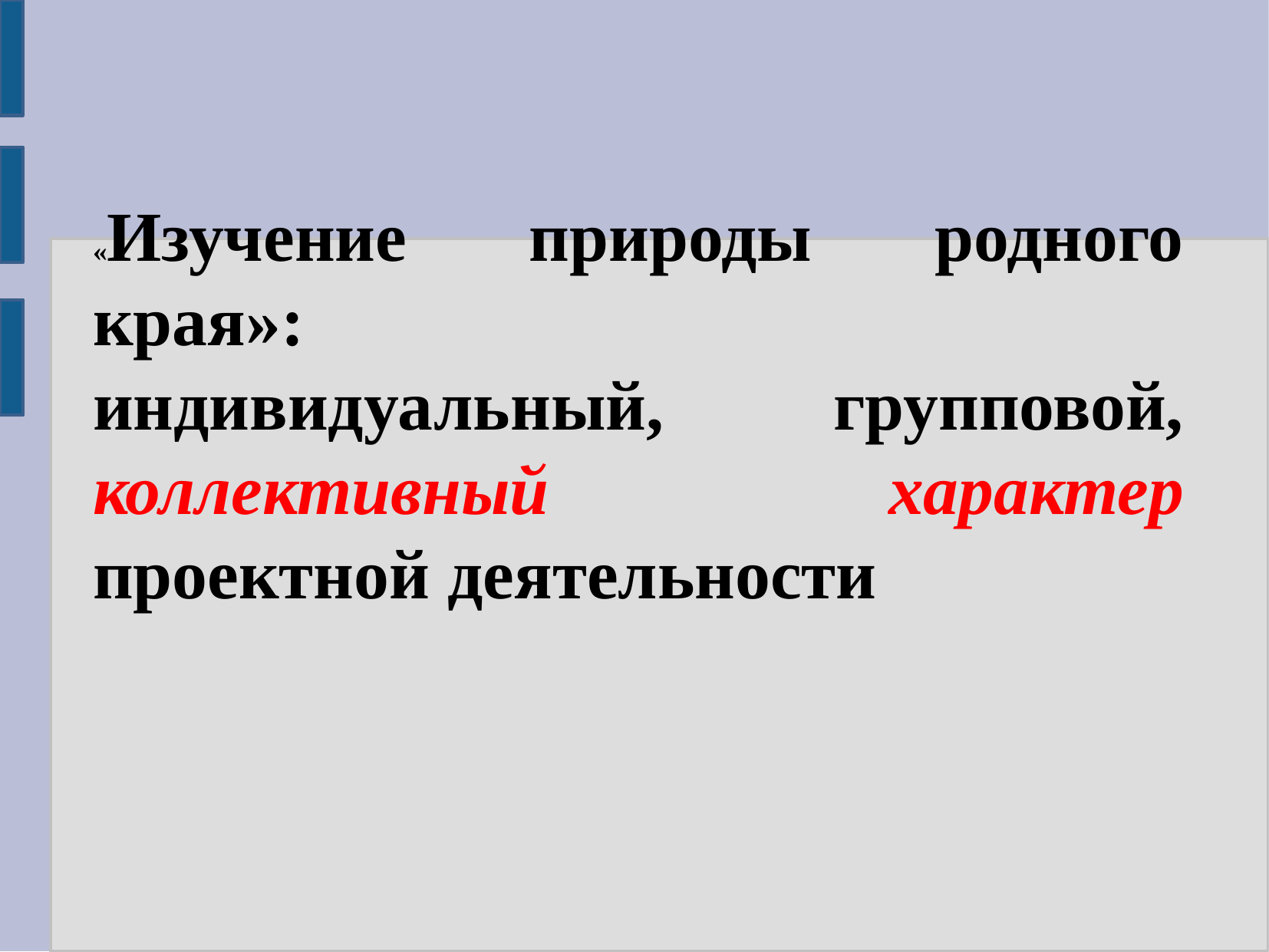

«Изучение природы родного края»:
индивидуальный, групповой, коллективный характер проектной деятельности